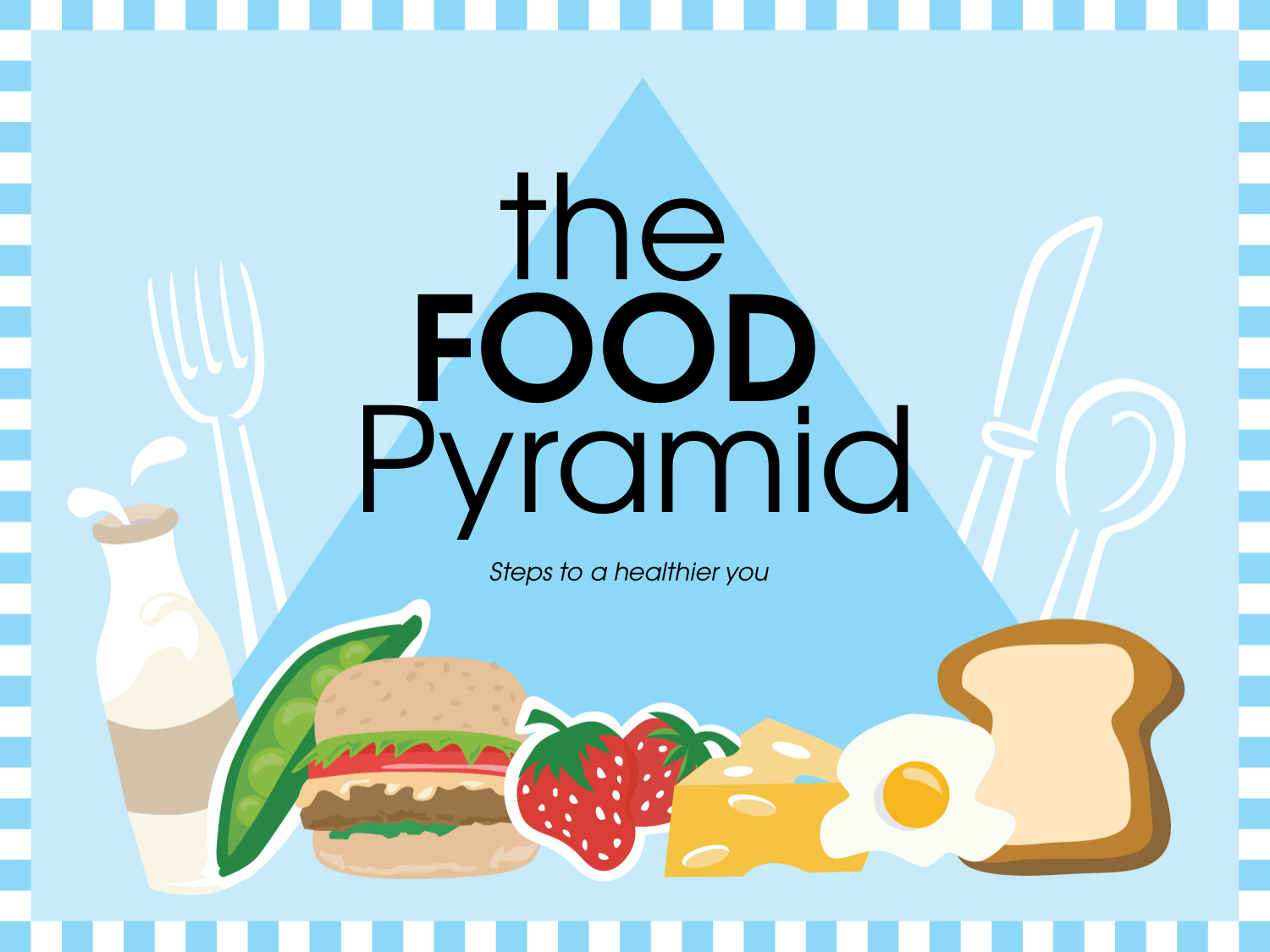

# the
FOOD
Pyramid
Steps to a healthier you